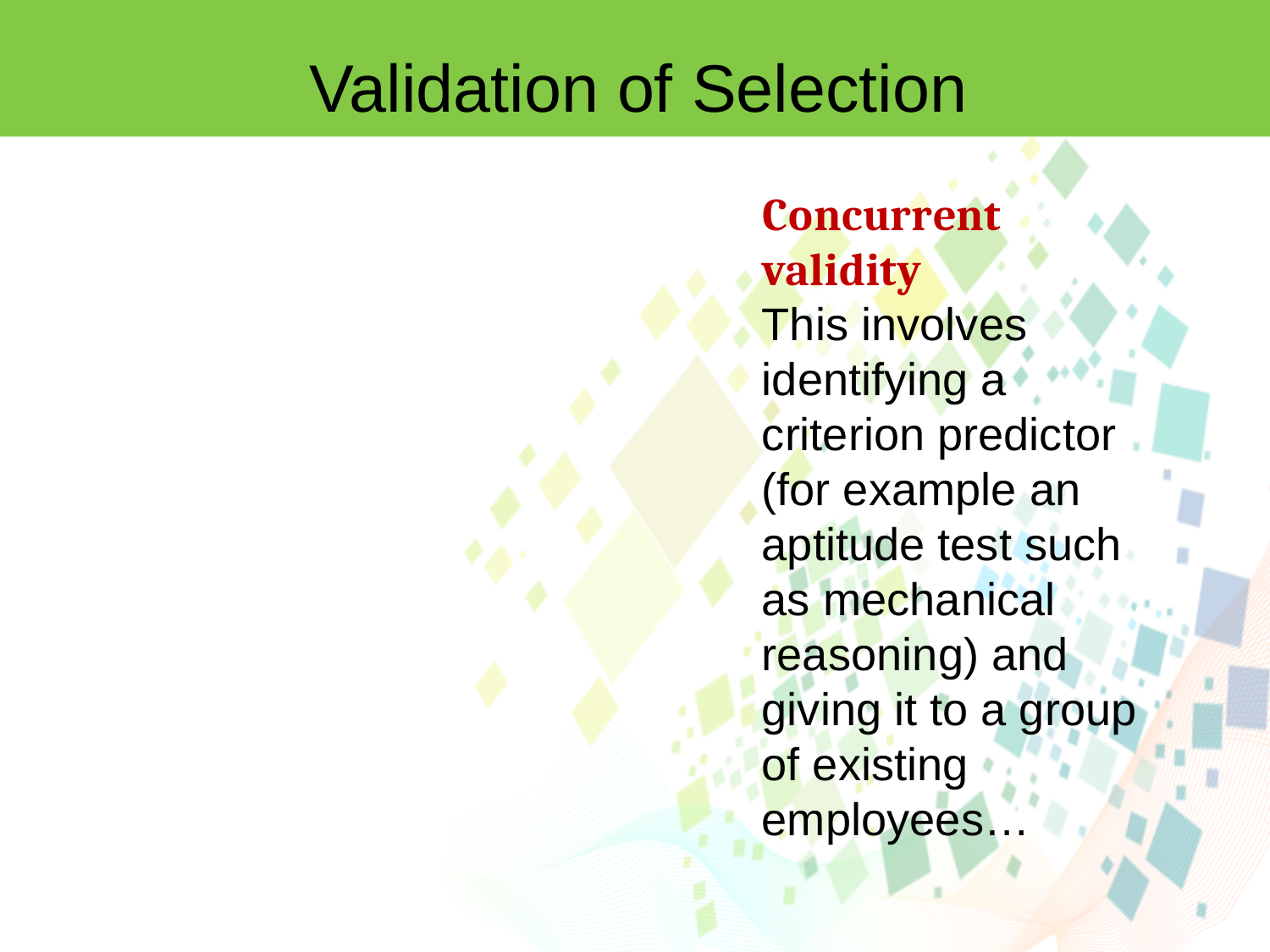

Validation of Selection
Concurrent validity
This involves identifying a criterion predictor (for example an aptitude test such as mechanical reasoning) and giving it to a group of existing employees…